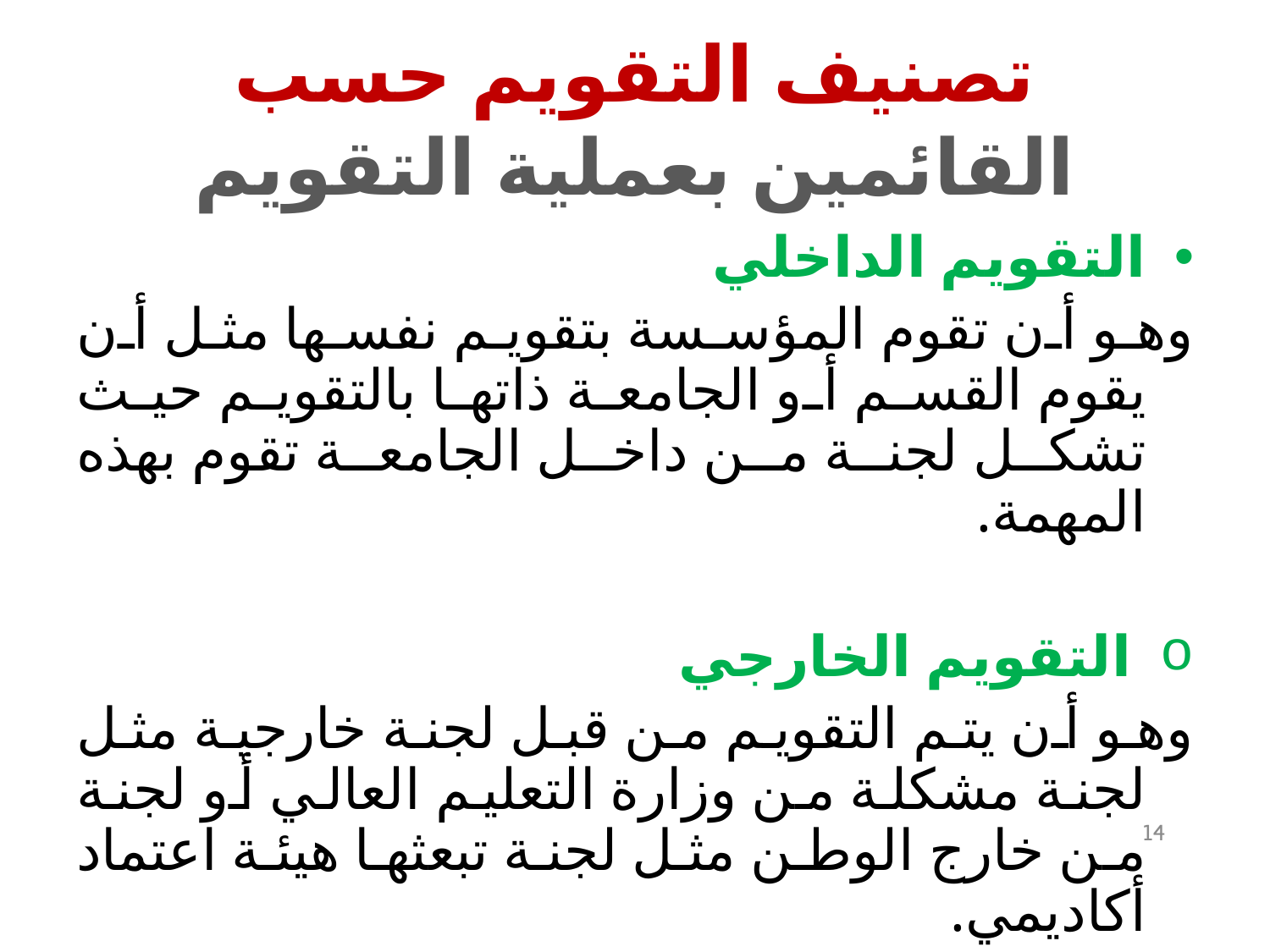

# تصنيف التقويم حسب القائمين بعملية التقويم
التقويم الداخلي
	وهو أن تقوم المؤسسة بتقويم نفسها مثل أن يقوم القسم أو الجامعة ذاتها بالتقويم حيث تشكل لجنة من داخل الجامعة تقوم بهذه المهمة.

 التقويم الخارجي
	وهو أن يتم التقويم من قبل لجنة خارجية مثل لجنة مشكلة من وزارة التعليم العالي أو لجنة من خارج الوطن مثل لجنة تبعثها هيئة اعتماد أكاديمي.

14